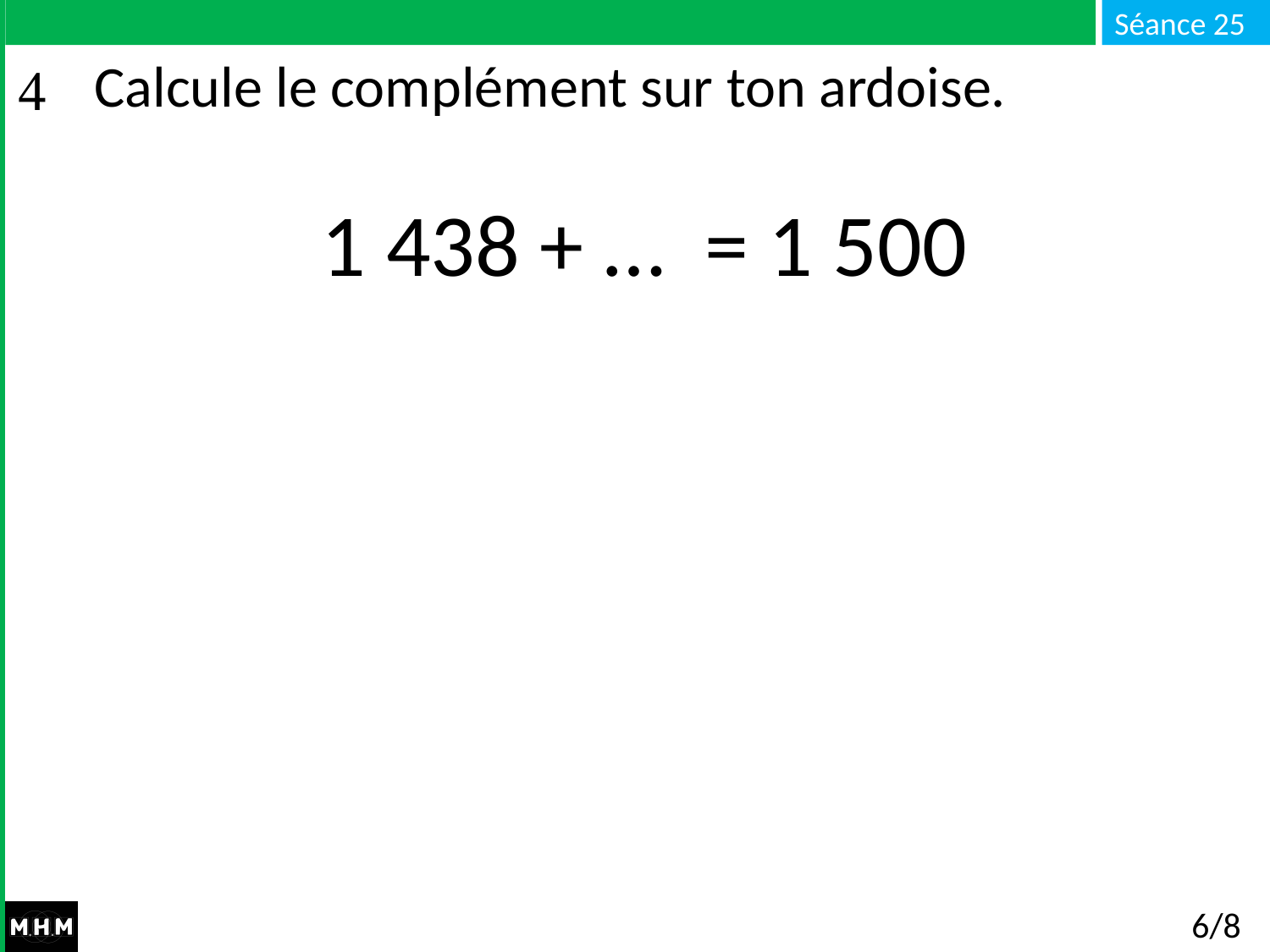

# Calcule le complément sur ton ardoise.
1 438 + …  = 1 500
6/8